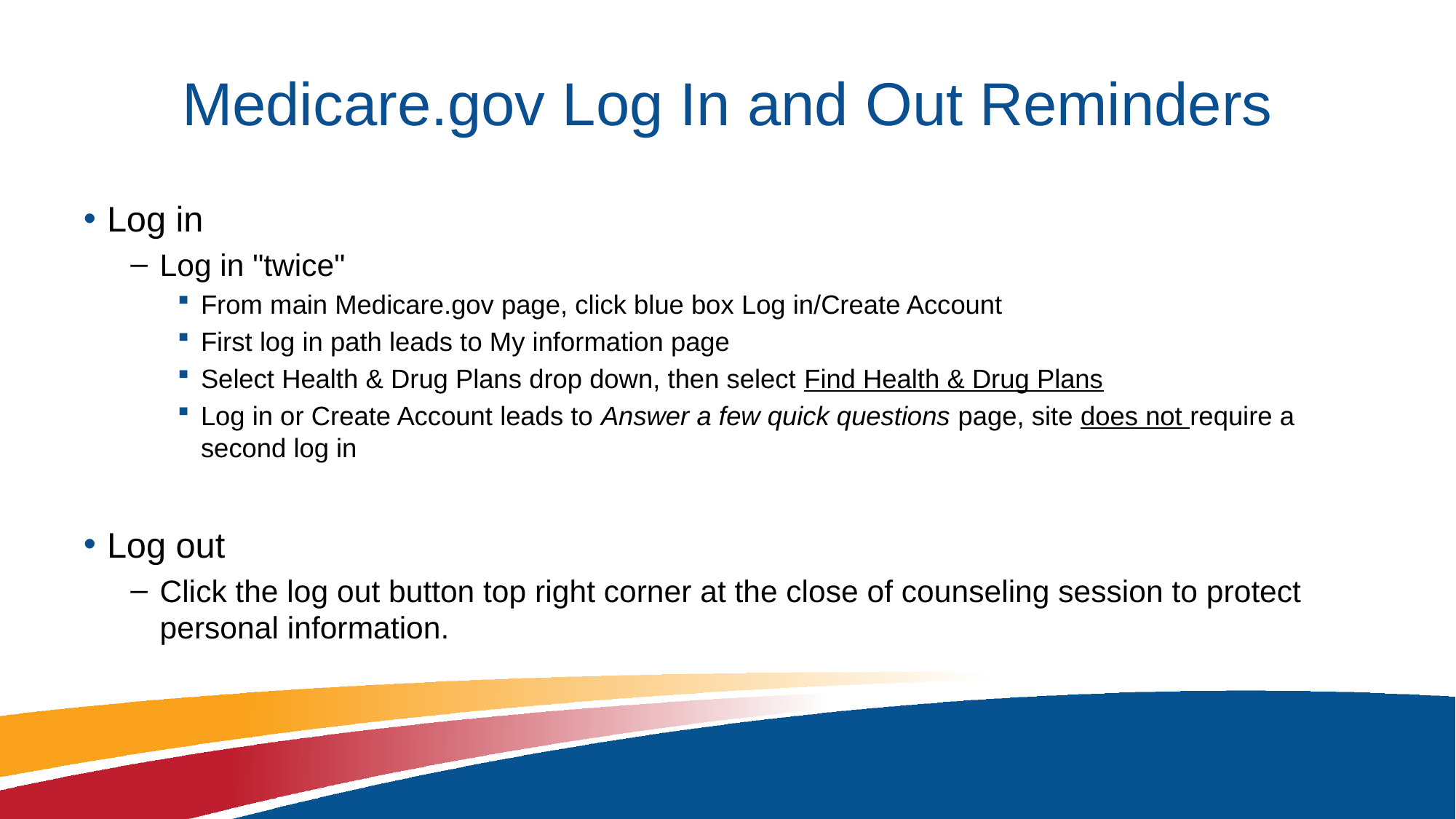

# Medicare.gov Log In and Out Reminders
Log in
Log in "twice"
From main Medicare.gov page, click blue box Log in/Create Account
First log in path leads to My information page
Select Health & Drug Plans drop down, then select Find Health & Drug Plans
Log in or Create Account leads to Answer a few quick questions page, site does not require a second log in

Log out
Click the log out button top right corner at the close of counseling session to protect personal information.